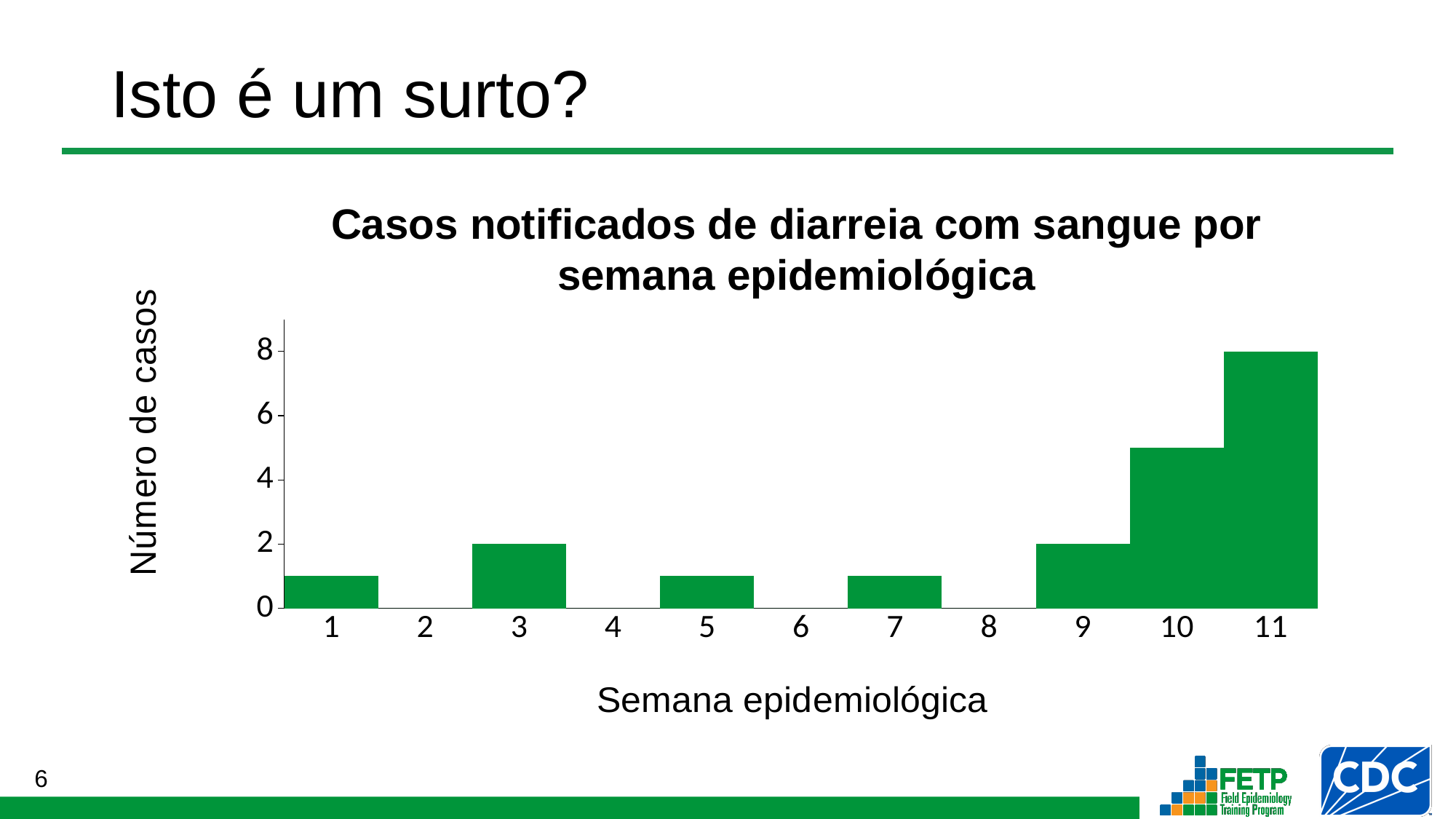

# Isto é um surto?

### Chart

| Category | Série 1 | Série 2 | Série 3 | Série 4 | Série 5 | Série 6 | Série 7 | Série 8 |
|---|---|---|---|---|---|---|---|---|
| 1 | 1.0 | None | None | None | None | None | None | None |
| 2 | 0.0 | None | None | None | None | None | None | None |
| 3 | 1.0 | 1.0 | None | None | None | None | None | None |
| 4 | 0.0 | None | None | None | None | None | None | None |
| 5 | 1.0 | None | None | None | None | None | None | None |
| 6 | 0.0 | None | None | None | None | None | None | None |
| 7 | 1.0 | None | None | None | None | None | None | None |
| 8 | 0.0 | None | None | None | None | None | None | None |
| 9 | 1.0 | 1.0 | None | None | None | None | None | None |
| 10 | 1.0 | 1.0 | 1.0 | 1.0 | 1.0 | None | None | None |
| 11 | 1.0 | 1.0 | 1.0 | 1.0 | 1.0 | 1.0 | 1.0 | 1.0 |
Casos notificados de diarreia com sangue por semana epidemiológica